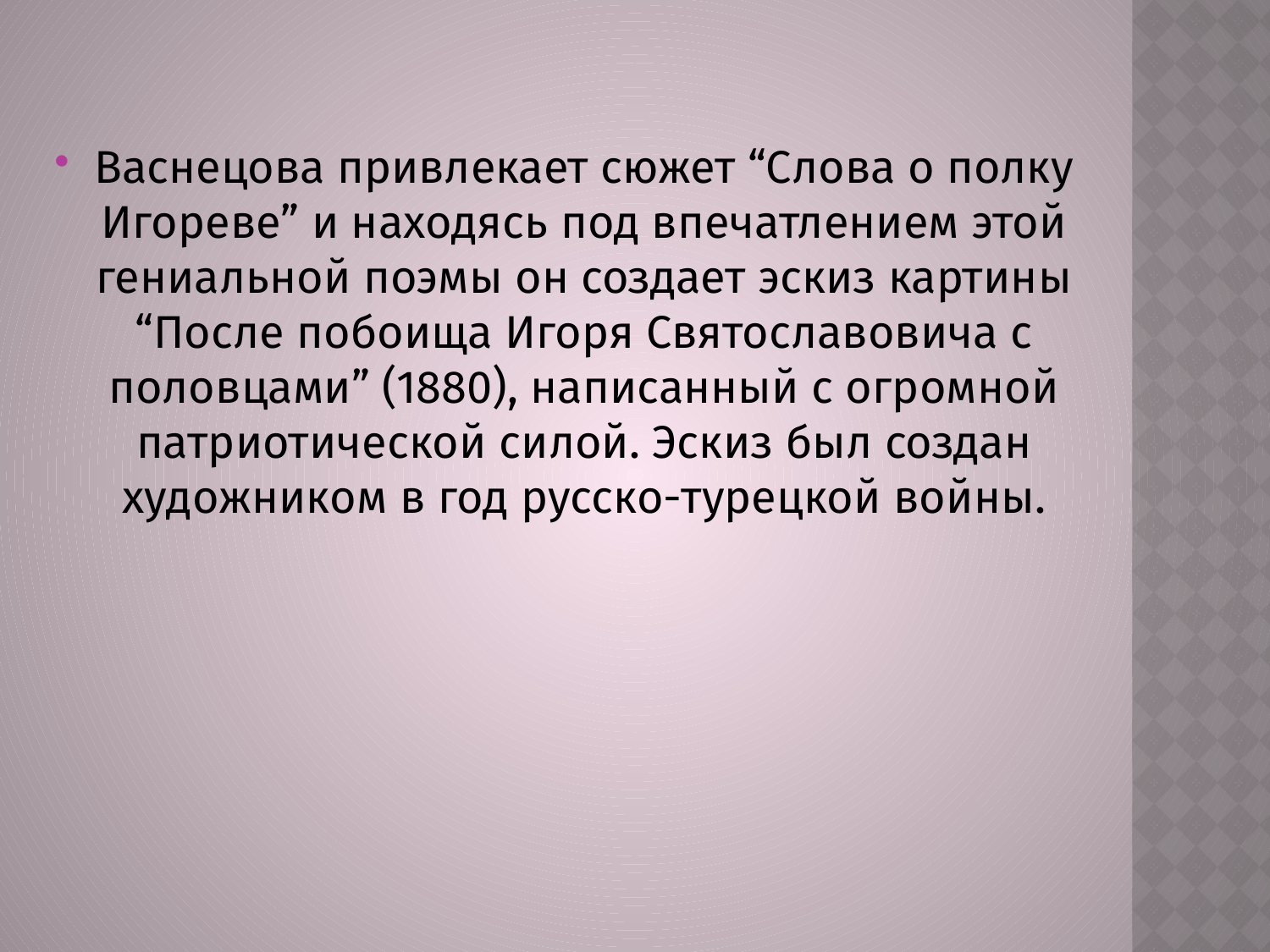

Васнецова привлекает сюжет “Слова о полку Игореве” и находясь под впечатлением этой гениальной поэмы он создает эскиз картины “После побоища Игоря Святославовича с половцами” (1880), написанный с огромной патриотической силой. Эскиз был создан художником в год русско-турецкой войны.